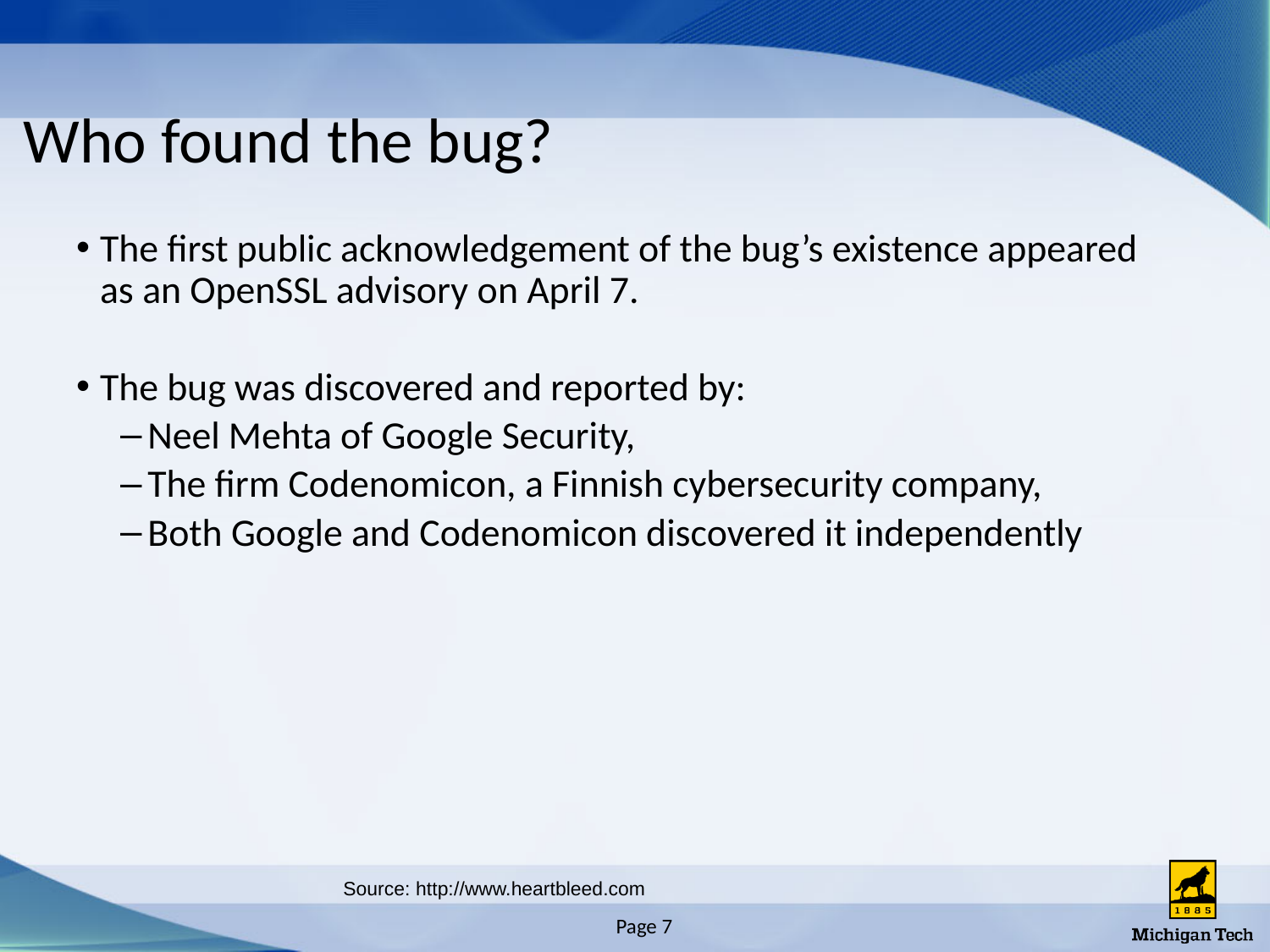

# Who found the bug?
The first public acknowledgement of the bug’s existence appeared as an OpenSSL advisory on April 7.

The bug was discovered and reported by:
Neel Mehta of Google Security,
The firm Codenomicon, a Finnish cybersecurity company,
Both Google and Codenomicon discovered it independently
Source: http://www.heartbleed.com